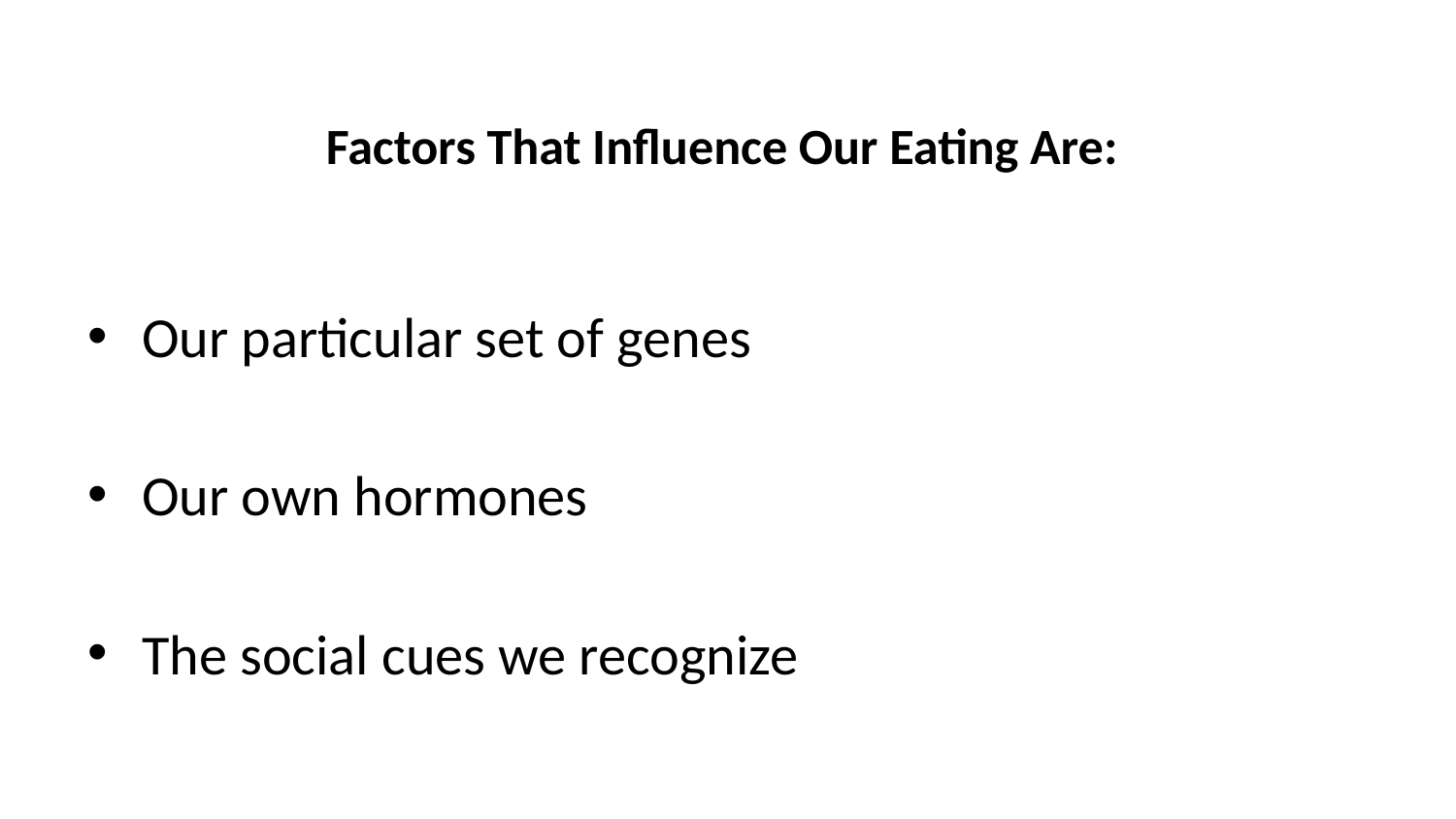

# Factors That Influence Our Eating Are:
Our particular set of genes

Our own hormones

The social cues we recognize